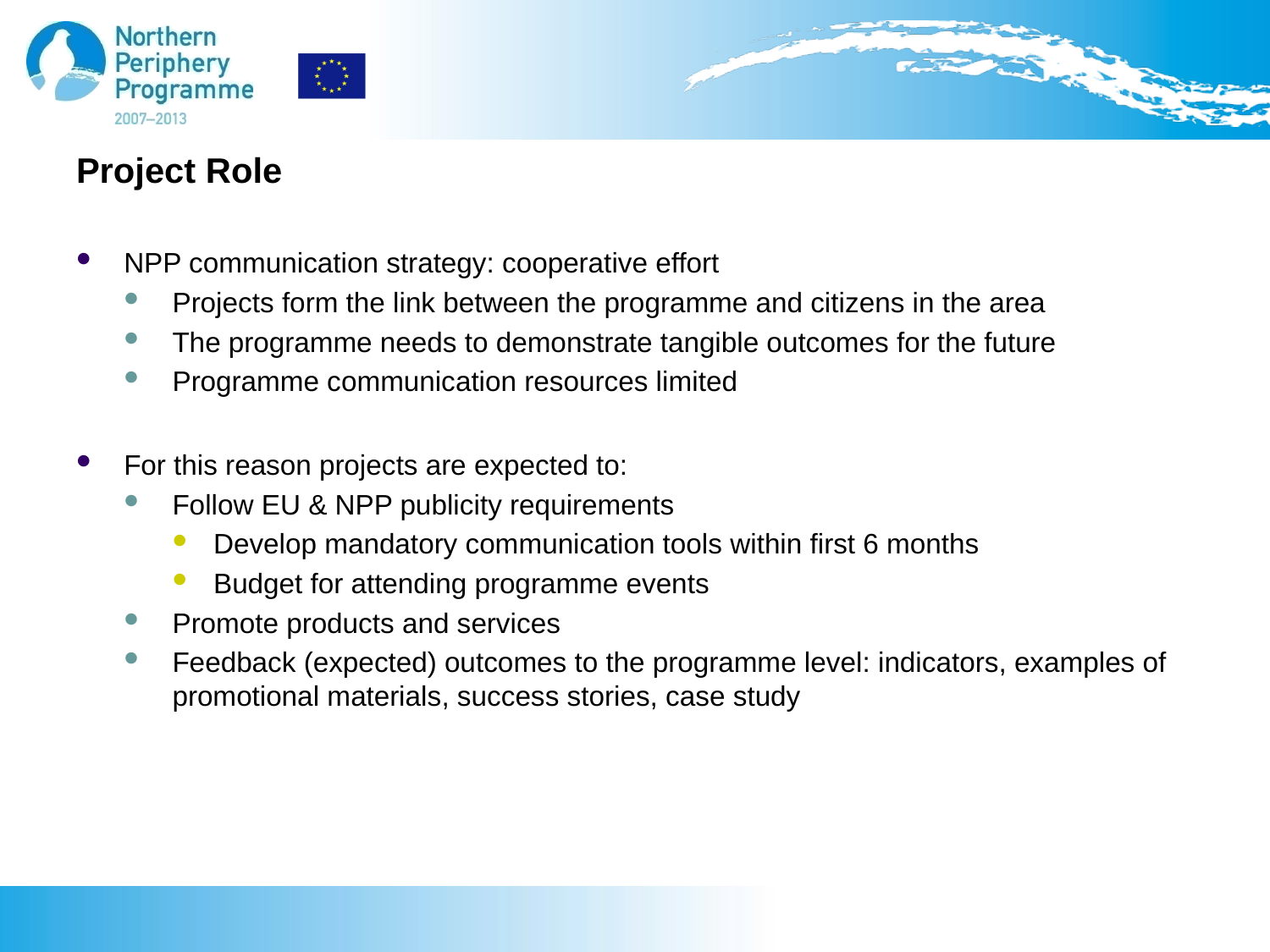

# Project Role
NPP communication strategy: cooperative effort
Projects form the link between the programme and citizens in the area
The programme needs to demonstrate tangible outcomes for the future
Programme communication resources limited

For this reason projects are expected to:
Follow EU & NPP publicity requirements
Develop mandatory communication tools within first 6 months
Budget for attending programme events
Promote products and services
Feedback (expected) outcomes to the programme level: indicators, examples of promotional materials, success stories, case study